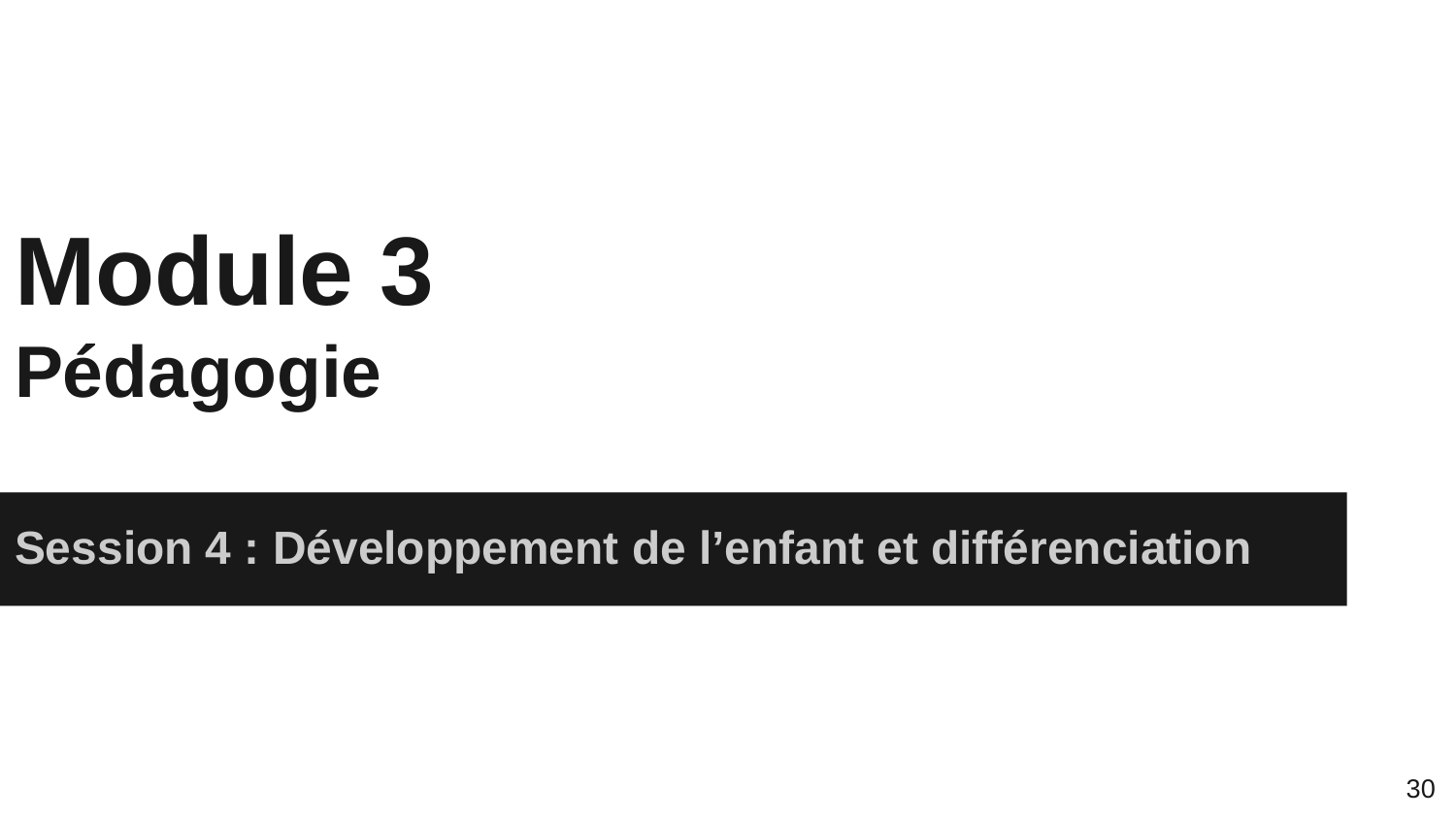

# Module 3
Pédagogie
Session 4 : Développement de l’enfant et différenciation
30